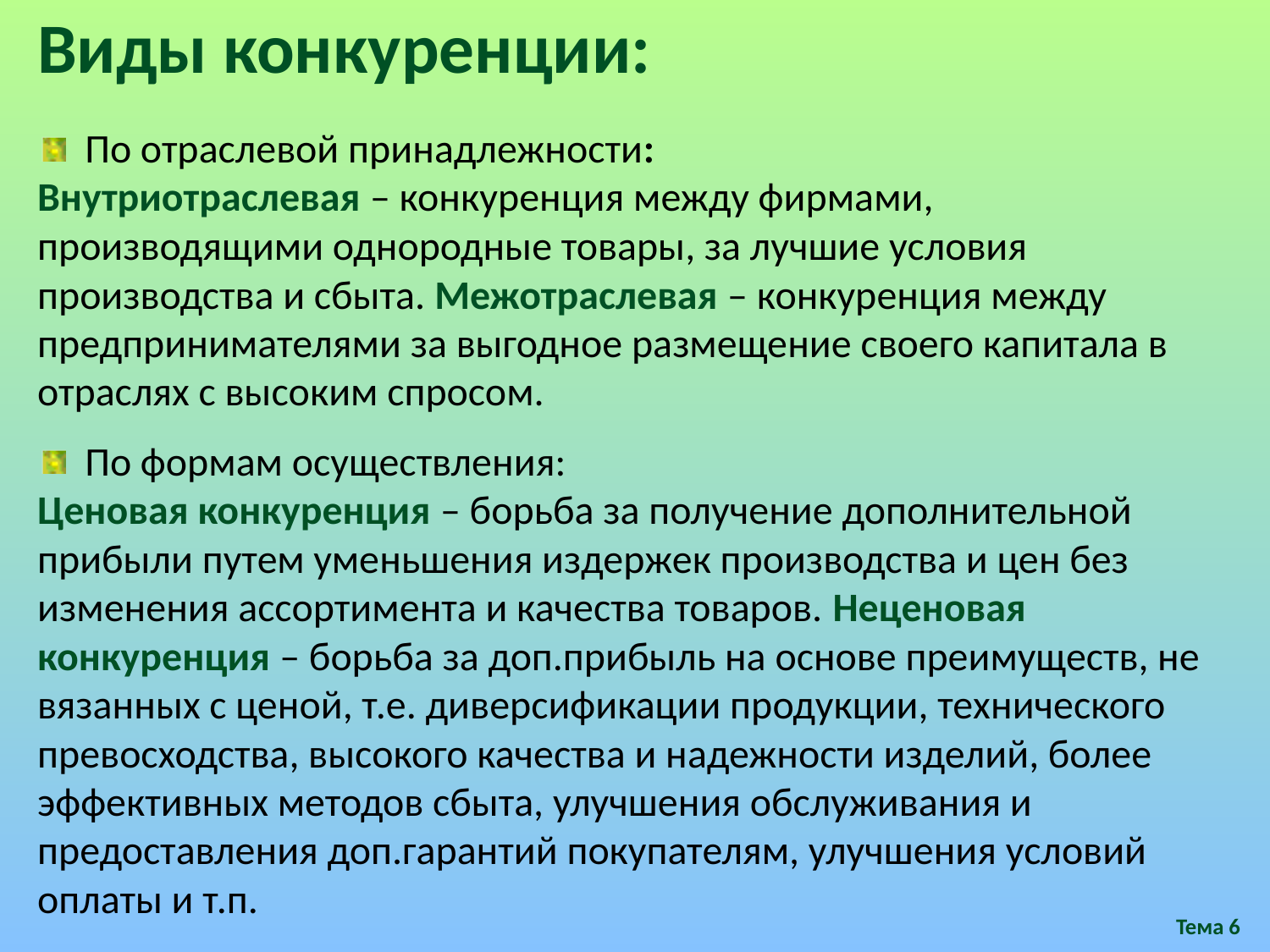

Виды конкуренции:
По отраслевой принадлежности:
Внутриотраслевая – конкуренция между фирмами, производящими однородные товары, за лучшие условия производства и сбыта. Межотраслевая – конкуренция между предпринимателями за выгодное размещение своего капитала в отраслях с высоким спросом.

По формам осуществления:
Ценовая конкуренция – борьба за получение дополнительной прибыли путем уменьшения издержек производства и цен без изменения ассортимента и качества товаров. Неценовая конкуренция – борьба за доп.прибыль на основе преимуществ, не вязанных с ценой, т.е. диверсификации продукции, технического превосходства, высокого качества и надежности изделий, более эффективных методов сбыта, улучшения обслуживания и предоставления доп.гарантий покупателям, улучшения условий оплаты и т.п.

Тема 6